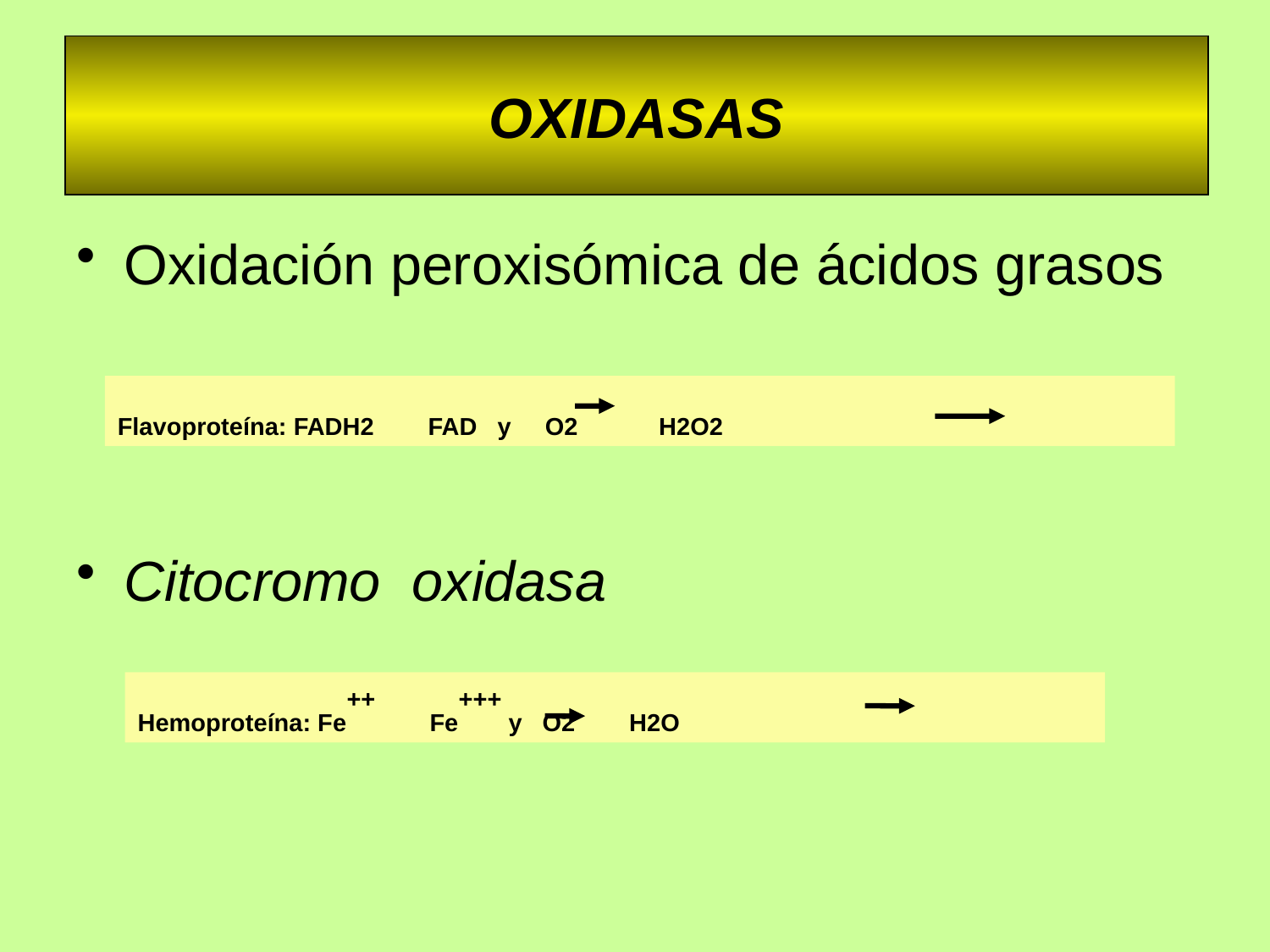

# OXIDASAS
Oxidación peroxisómica de ácidos grasos

Citocromo  oxidasa
Flavoproteína: FADH2        FAD   y     O2            H2O2

Hemoproteína: Fe++        Fe+++ y   O2        H2O